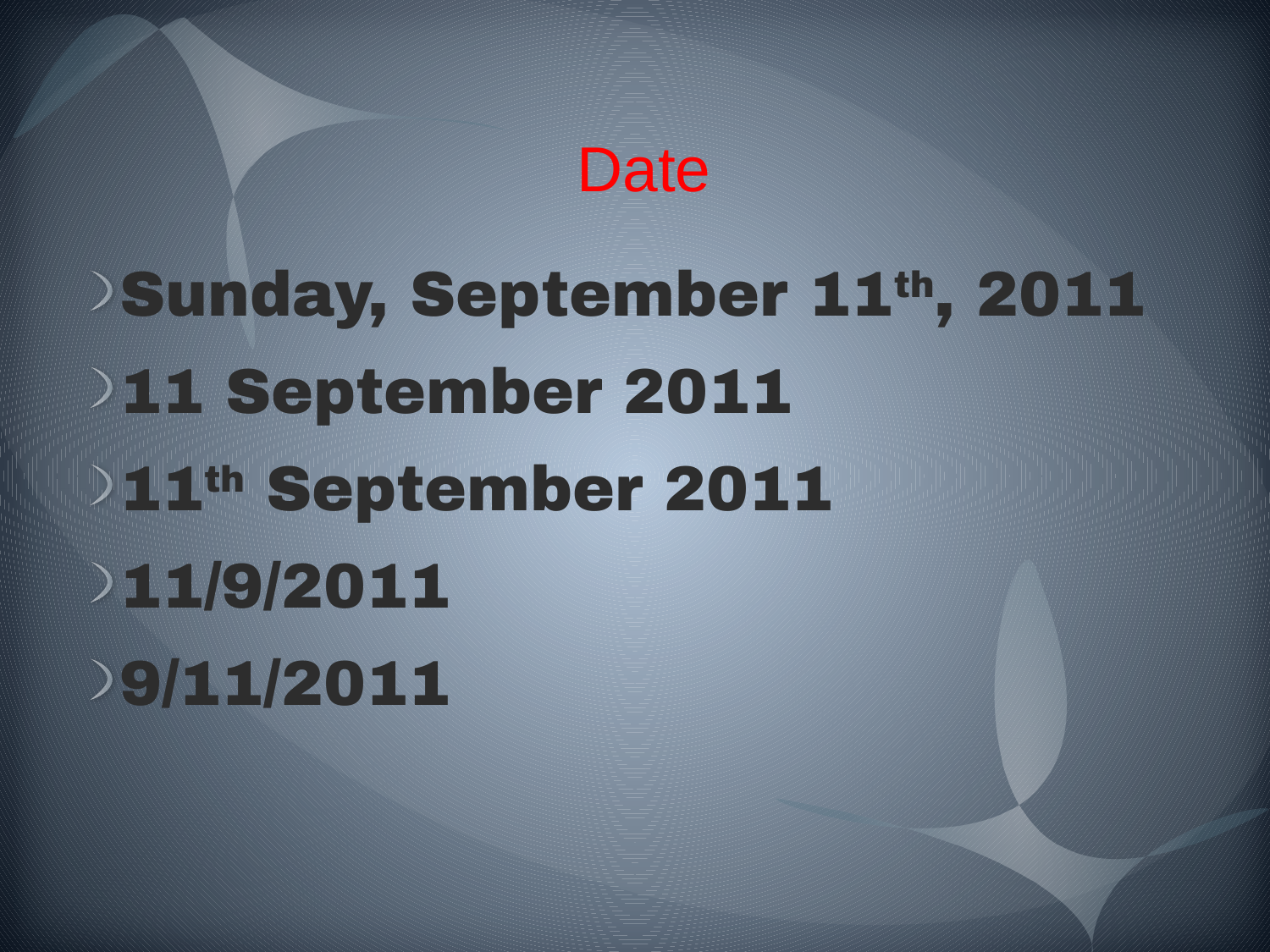

# Date
Sunday, September 11th, 2011
11 September 2011
11th September 2011
11/9/2011
9/11/2011